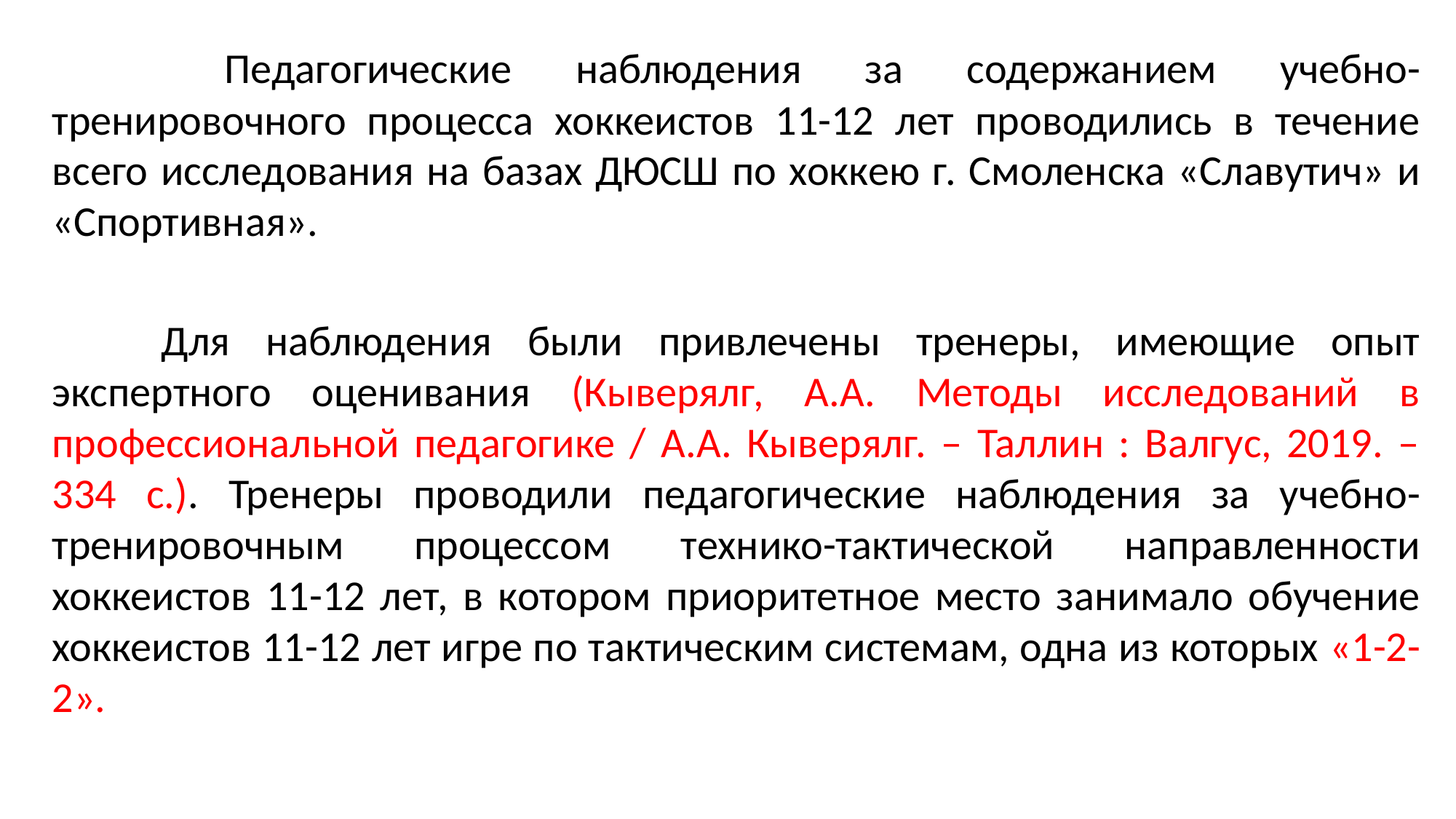

Педагогические наблюдения за содержанием учебно-тренировочного процесса хоккеистов 11-12 лет проводились в течение всего исследования на базах ДЮСШ по хоккею г. Смоленска «Славутич» и «Спортивная».

	Для наблюдения были привлечены тренеры, имеющие опыт экспертного оценивания (Кыверялг, А.А. Методы исследований в профессиональной педагогике / А.А. Кыверялг. – Таллин : Валгус, 2019. – 334 с.). Тренеры проводили педагогические наблюдения за учебно-тренировочным процессом технико-тактической направленности хоккеистов 11-12 лет, в котором приоритетное место занимало обучение хоккеистов 11-12 лет игре по тактическим системам, одна из которых «1-2-2».

#